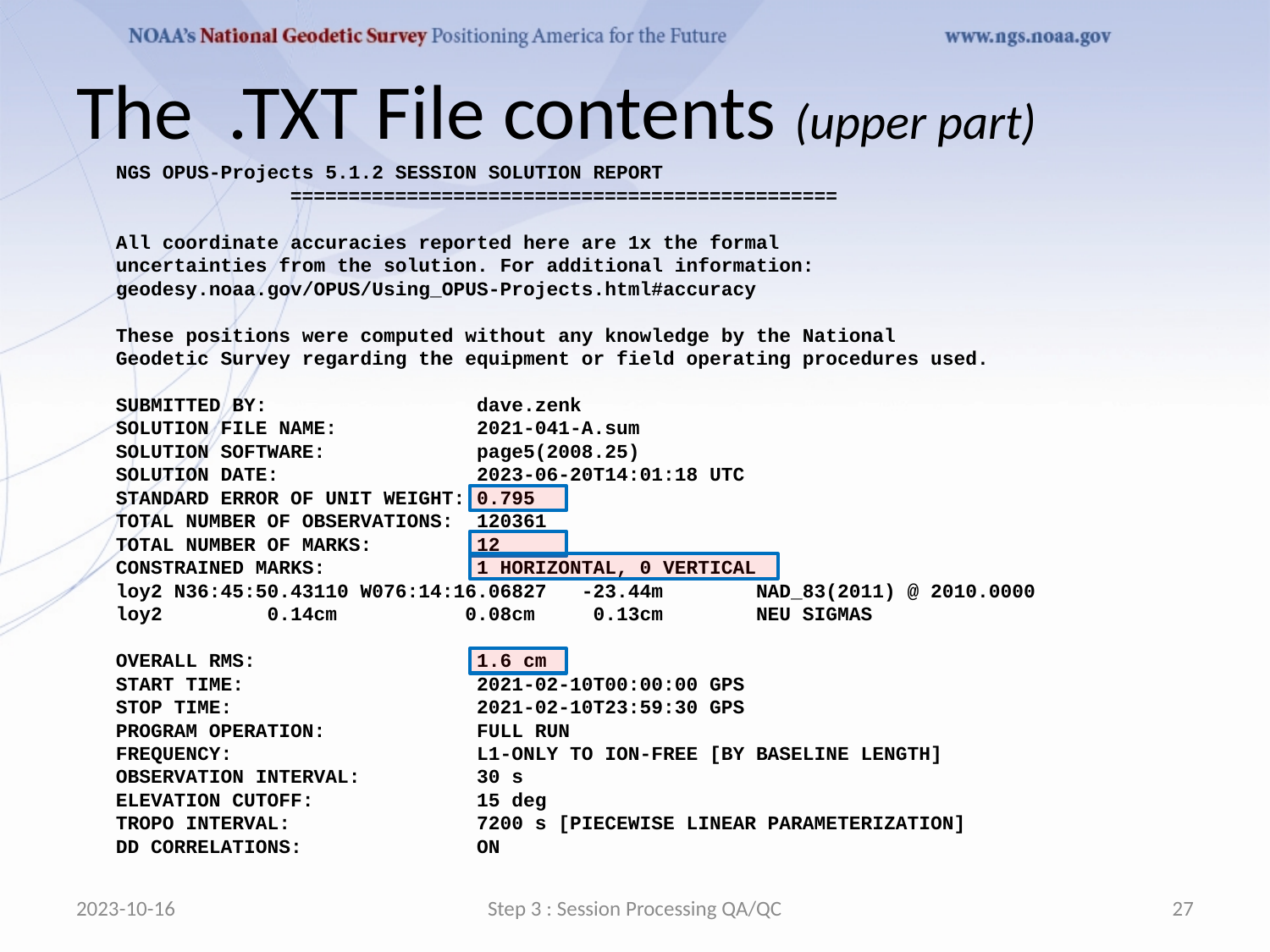

# The  .TXT File contents (upper part)
 NGS OPUS-Projects 5.1.2 SESSION SOLUTION REPORT
                ===============================================

 All coordinate accuracies reported here are 1x the formal
 uncertainties from the solution. For additional information:
 geodesy.noaa.gov/OPUS/Using_OPUS-Projects.html#accuracy

 These positions were computed without any knowledge by the National
 Geodetic Survey regarding the equipment or field operating procedures used.

 SUBMITTED BY:                  dave.zenk
 SOLUTION FILE NAME:            2021-041-A.sum
 SOLUTION SOFTWARE:             page5(2008.25)
 SOLUTION DATE:                 2023-06-20T14:01:18 UTC
 STANDARD ERROR OF UNIT WEIGHT: 0.795
 TOTAL NUMBER OF OBSERVATIONS:  120361
 TOTAL NUMBER OF MARKS:         12
 CONSTRAINED MARKS:             1 HORIZONTAL, 0 VERTICAL
 loy2 N36:45:50.43110 W076:14:16.06827   -23.44m        NAD_83(2011) @ 2010.0000
 loy2         0.14cm           0.08cm     0.13cm        NEU SIGMAS

 OVERALL RMS:                   1.6 cm
 START TIME:                    2021-02-10T00:00:00 GPS
 STOP TIME:                     2021-02-10T23:59:30 GPS
 PROGRAM OPERATION:             FULL RUN
 FREQUENCY:                     L1-ONLY TO ION-FREE [BY BASELINE LENGTH]
 OBSERVATION INTERVAL:          30 s
 ELEVATION CUTOFF:              15 deg
 TROPO INTERVAL:                7200 s [PIECEWISE LINEAR PARAMETERIZATION]
 DD CORRELATIONS:               ON

2023-10-16
Step 3 : Session Processing QA/QC
27